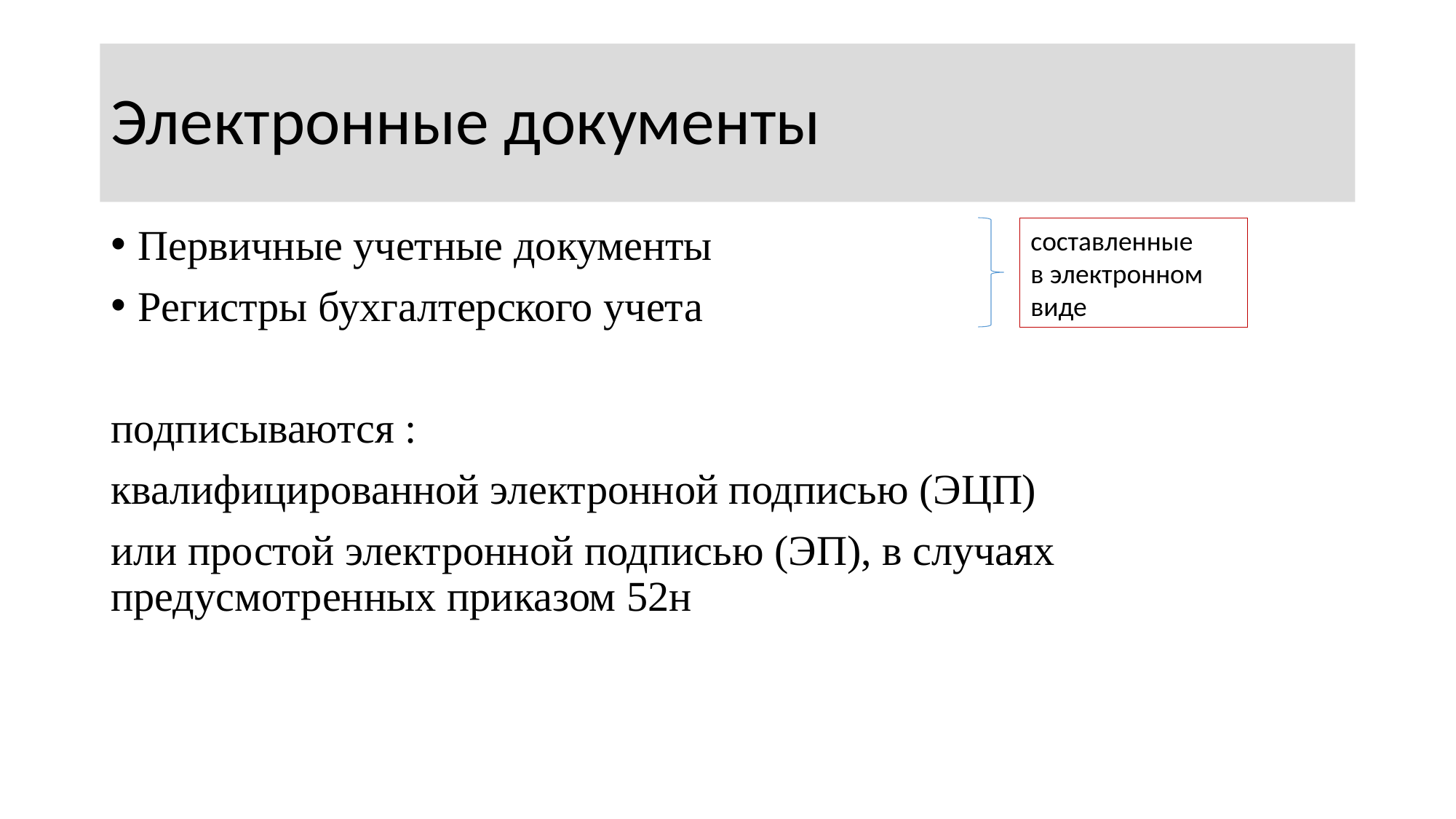

# Электронные документы

Первичные учетные документы
Регистры бухгалтерского учета

подписываются :
квалифицированной электронной подписью (ЭЦП)
или простой электронной подписью (ЭП), в случаях предусмотренных приказом 52н
составленные
в электронном виде